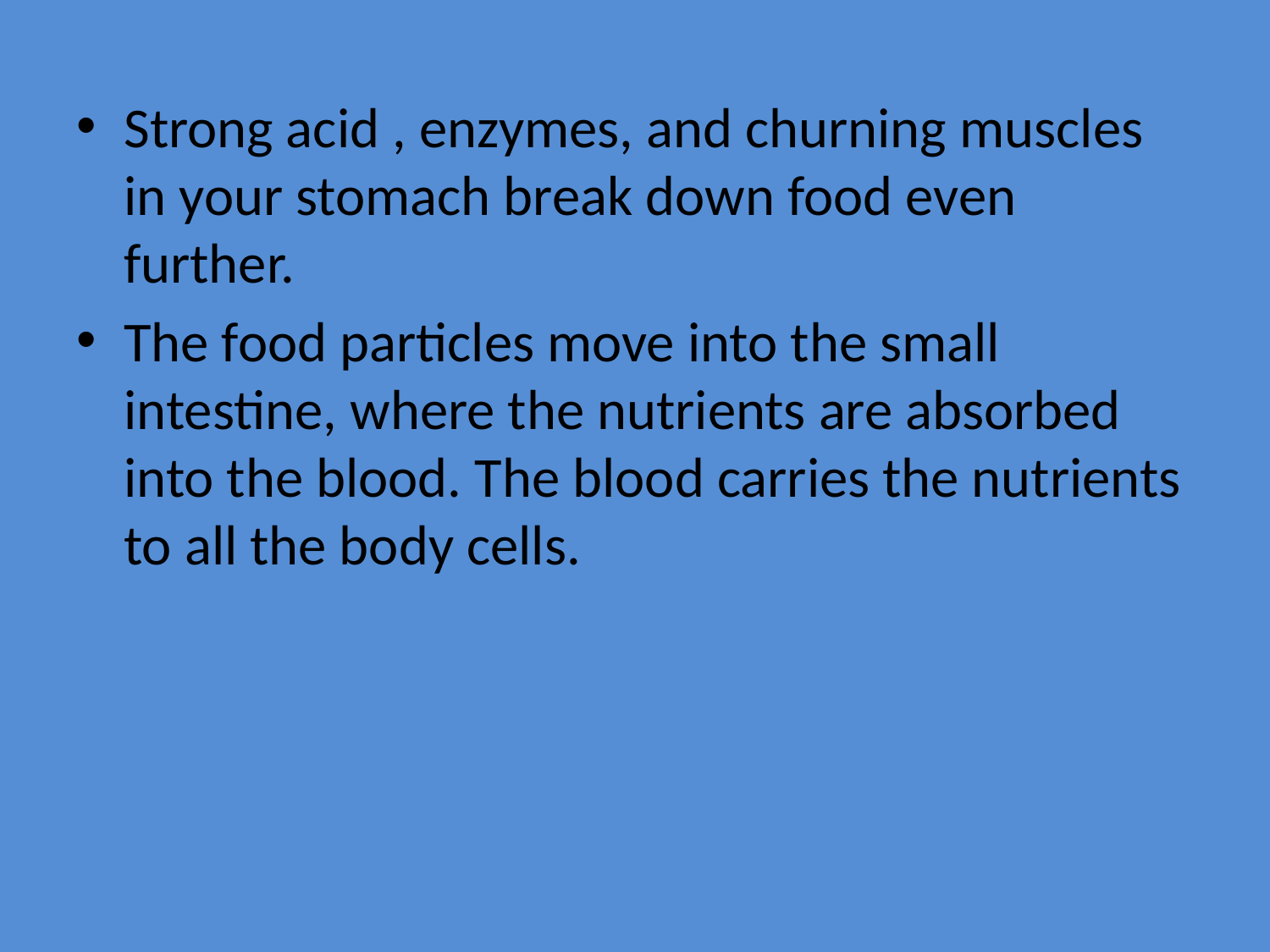

#
Strong acid , enzymes, and churning muscles in your stomach break down food even further.
The food particles move into the small intestine, where the nutrients are absorbed into the blood. The blood carries the nutrients to all the body cells.